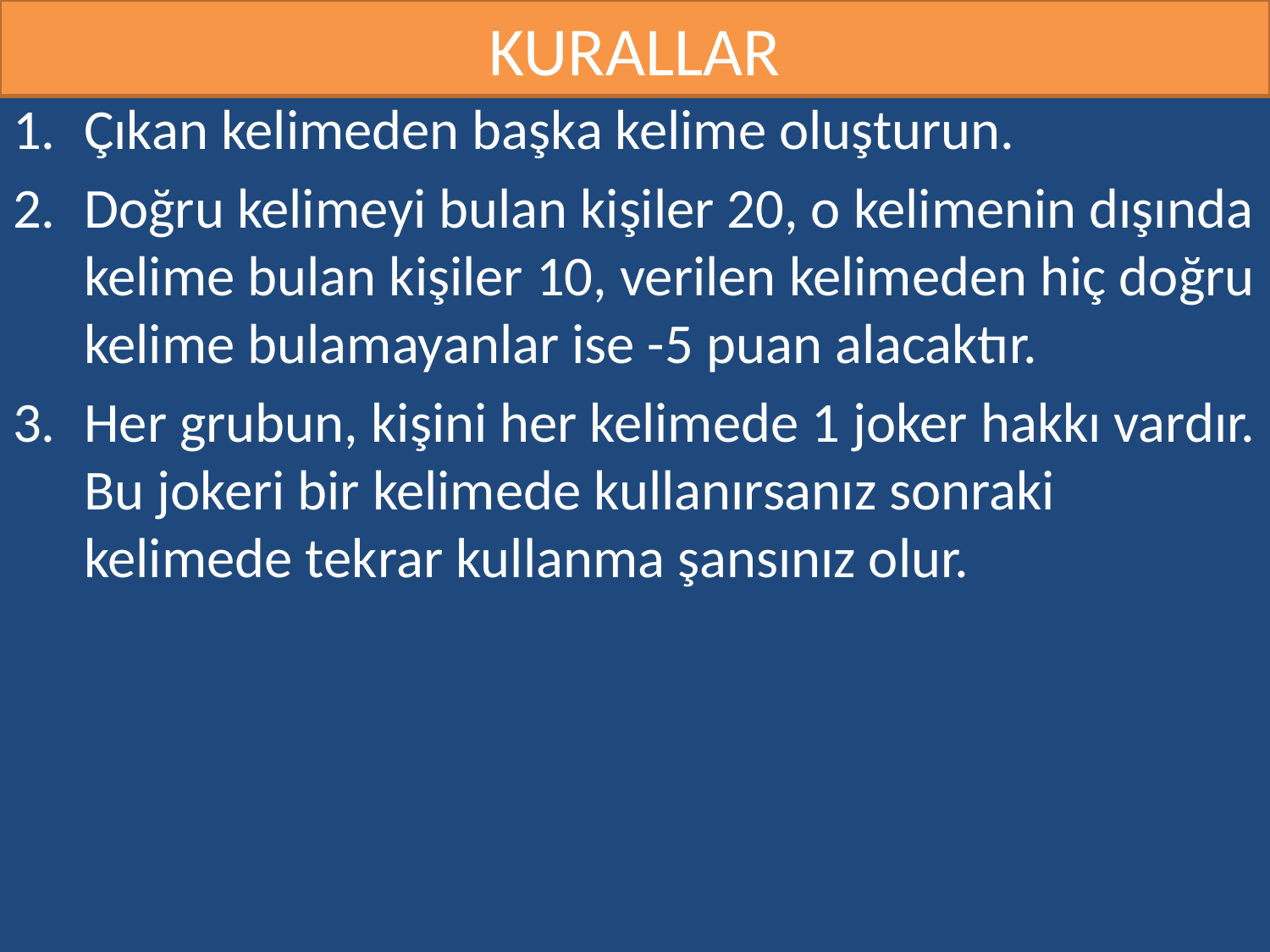

# KURALLAR
Çıkan kelimeden başka kelime oluşturun.
Doğru kelimeyi bulan kişiler 20, o kelimenin dışında kelime bulan kişiler 10, verilen kelimeden hiç doğru kelime bulamayanlar ise -5 puan alacaktır.
Her grubun, kişini her kelimede 1 joker hakkı vardır. Bu jokeri bir kelimede kullanırsanız sonraki kelimede tekrar kullanma şansınız olur.